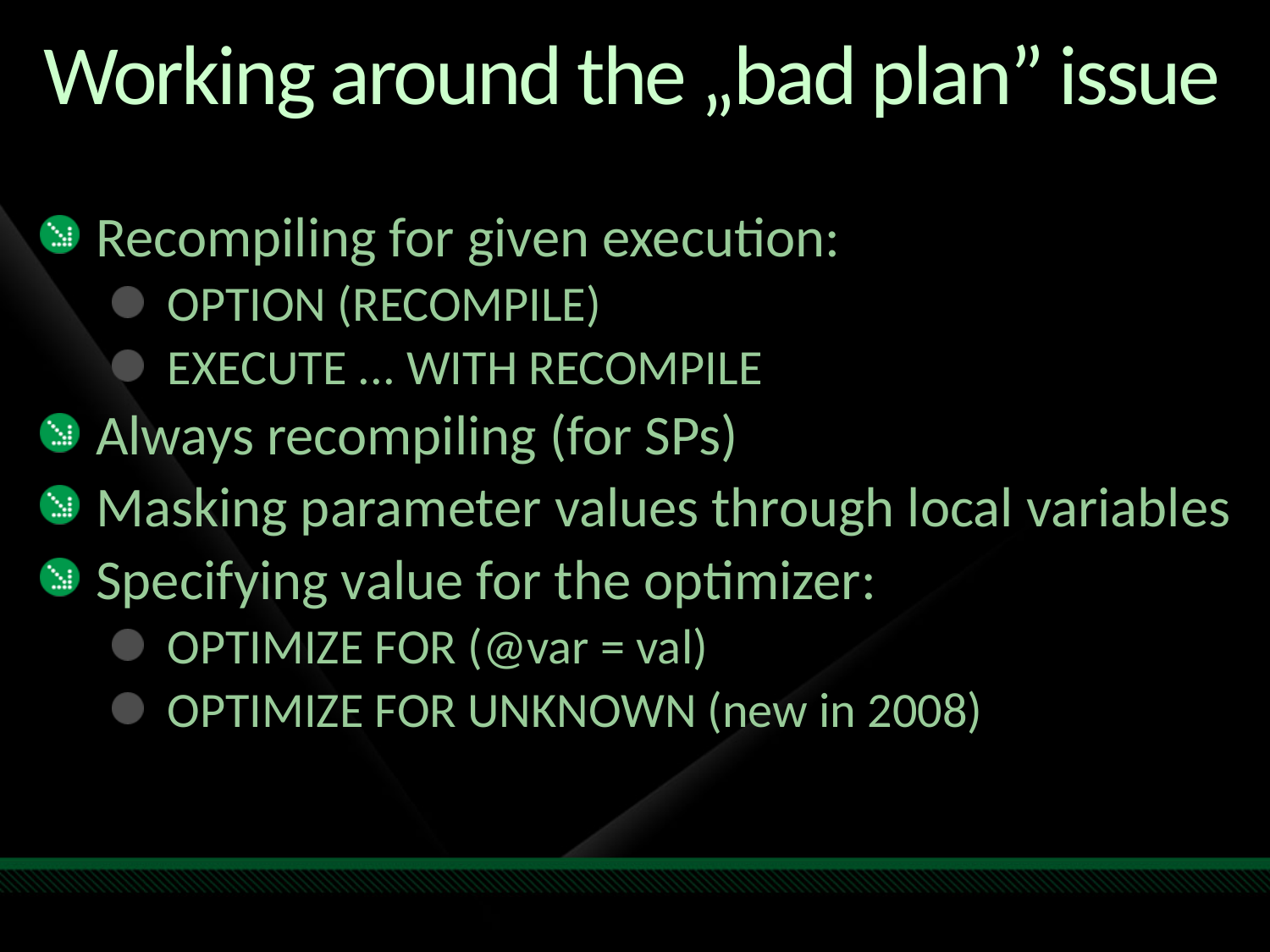

# Working around the „bad plan” issue
Recompiling for given execution:
OPTION (RECOMPILE)
EXECUTE ... WITH RECOMPILE
Always recompiling (for SPs)
Masking parameter values through local variables
Specifying value for the optimizer:
OPTIMIZE FOR (@var = val)
OPTIMIZE FOR UNKNOWN (new in 2008)